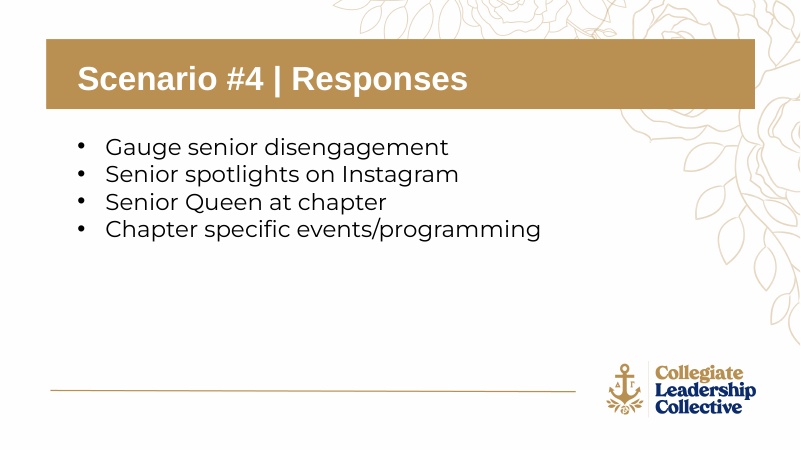

Scenario #4 | Responses
Gauge senior disengagement
Senior spotlights on Instagram
Senior Queen at chapter
Chapter specific events/programming